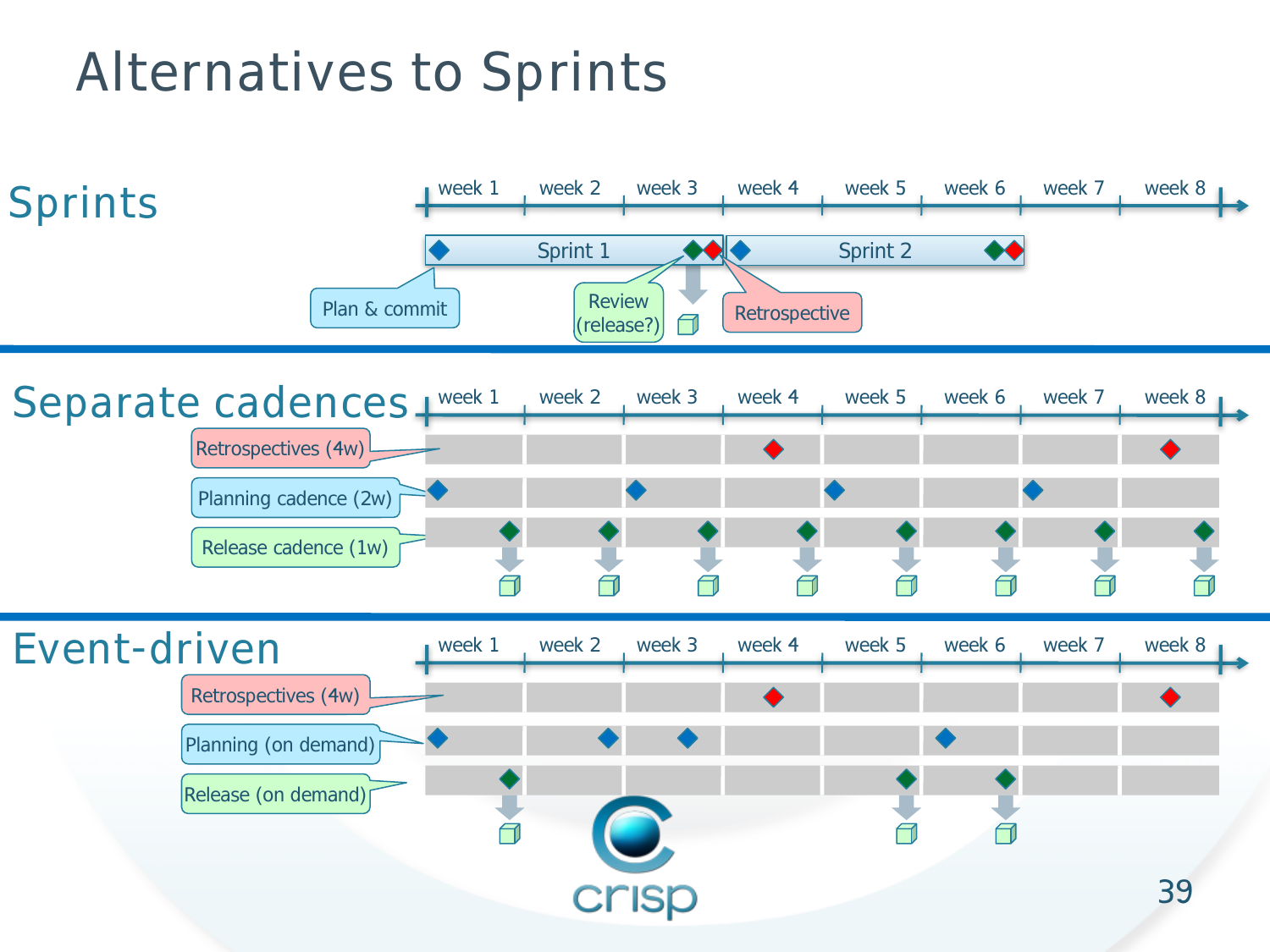

# Alternatives to Sprints
Sprints
week 1
week 2
week 3
week 4
week 5
week 6
week 7
week 8

Sprint 1
Sprint 2

Review
(release?)
Plan & commit
Retrospective
Separate cadences
week 1
week 2
week 3
week 4
week 5
week 6
week 7
week 8
Retrospectives (4w)

Planning cadence (2w)

Release cadence (1w)
Event-driven
week 1
week 2
week 3
week 4
week 5
week 6
week 7
week 8
Retrospectives (4w)

Planning (on demand)

Release (on demand)